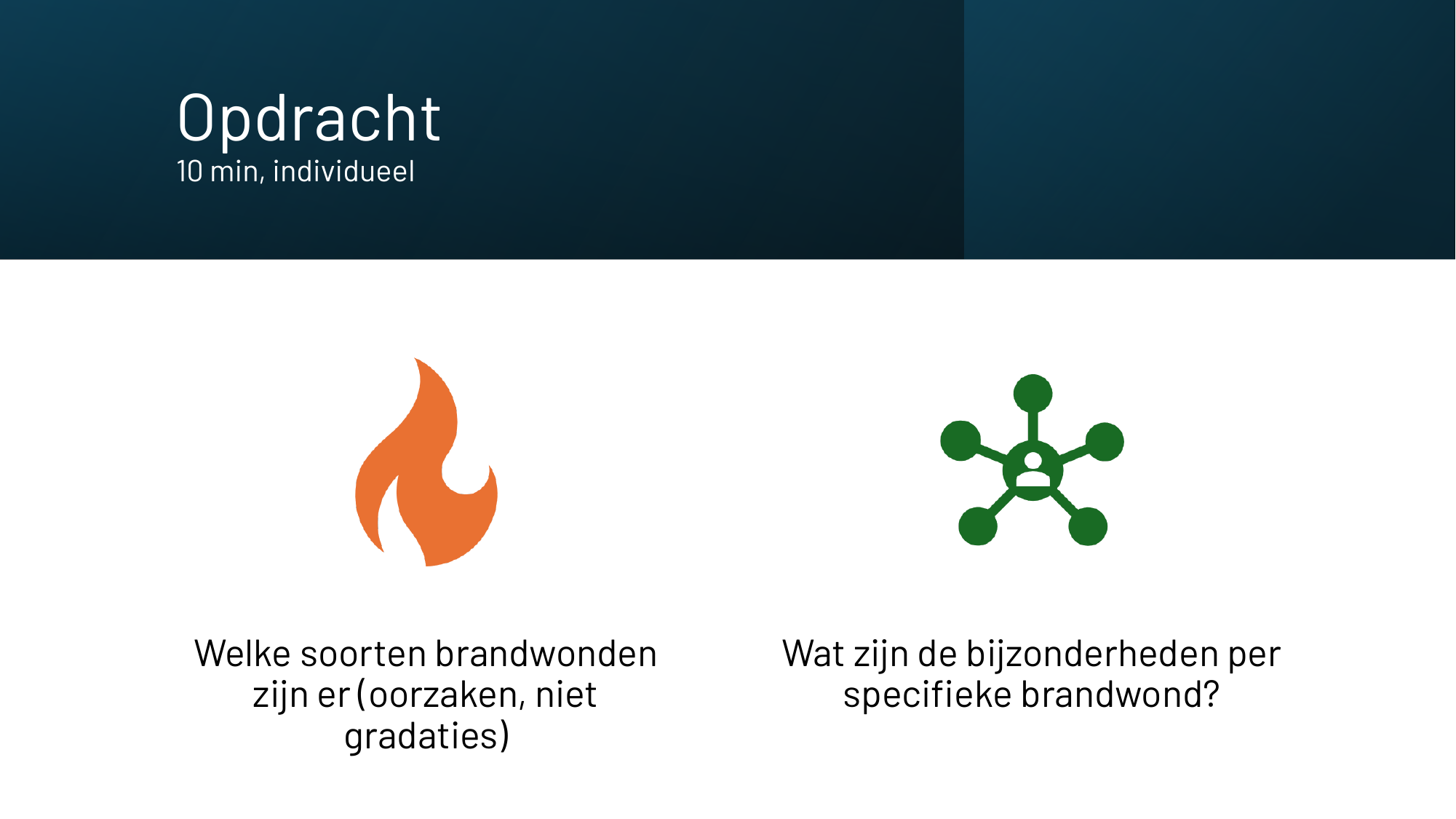

# Opdracht 10 min, individueel
Welke soorten brandwonden zijn er (oorzaken, niet gradaties)
Wat zijn de bijzonderheden per specifieke brandwond?